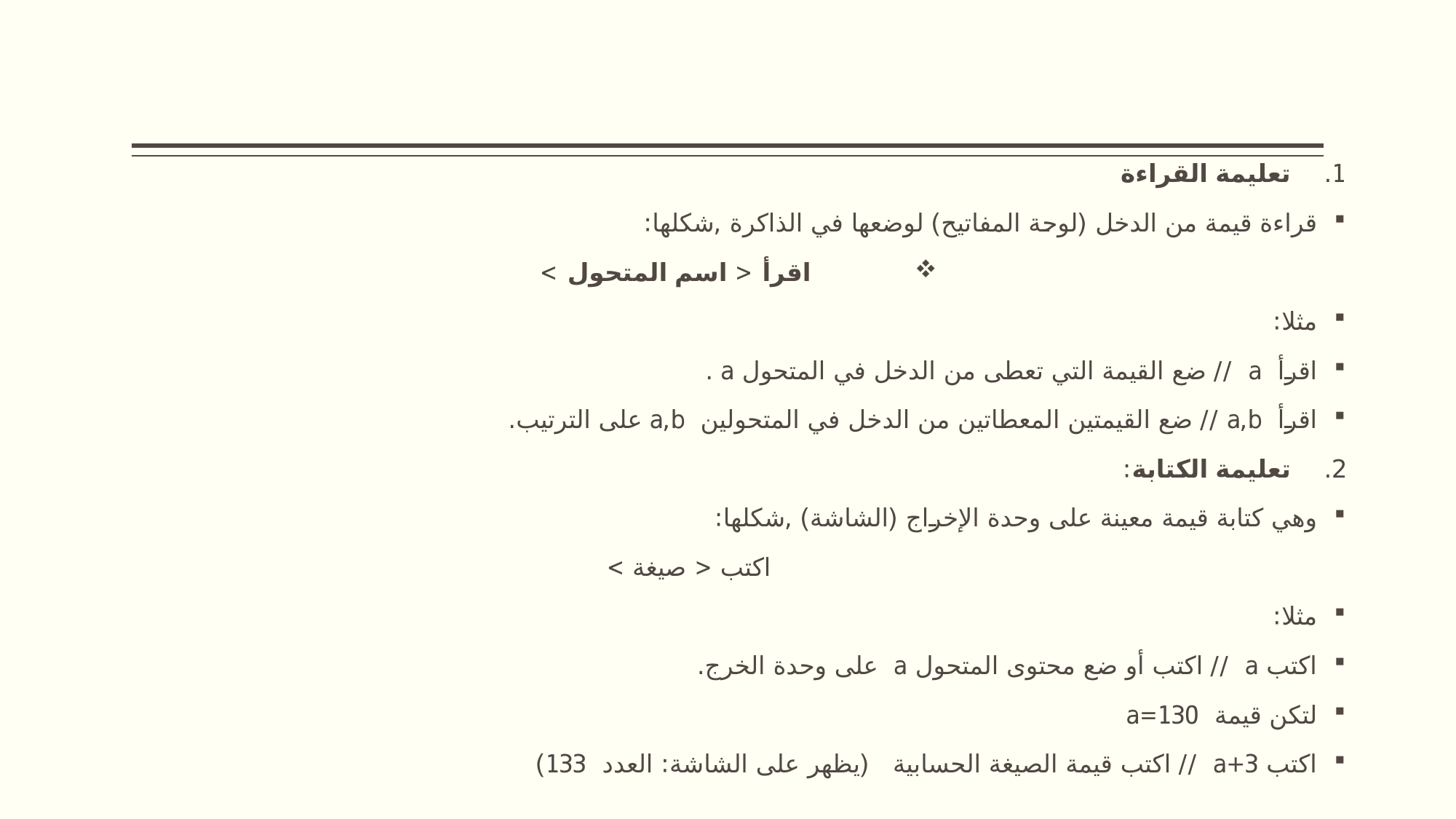

#
تعليمة القراءة
قراءة قيمة من الدخل (لوحة المفاتيح) لوضعها في الذاكرة ,شكلها:
اقرأ < اسم المتحول >
مثلا:
اقرأ  a  // ضع القيمة التي تعطى من الدخل في المتحول a .
اقرأ  a,b // ضع القيمتين المعطاتين من الدخل في المتحولين  a,b على الترتيب.
تعليمة الكتابة:
وهي كتابة قيمة معينة على وحدة الإخراج (الشاشة) ,شكلها:
اكتب < صيغة >
مثلا:
اكتب a  // اكتب أو ضع محتوى المتحول a  على وحدة الخرج.
لتكن قيمة  a=130
اكتب a+3  // اكتب قيمة الصيغة الحسابية   (يظهر على الشاشة: العدد  133)